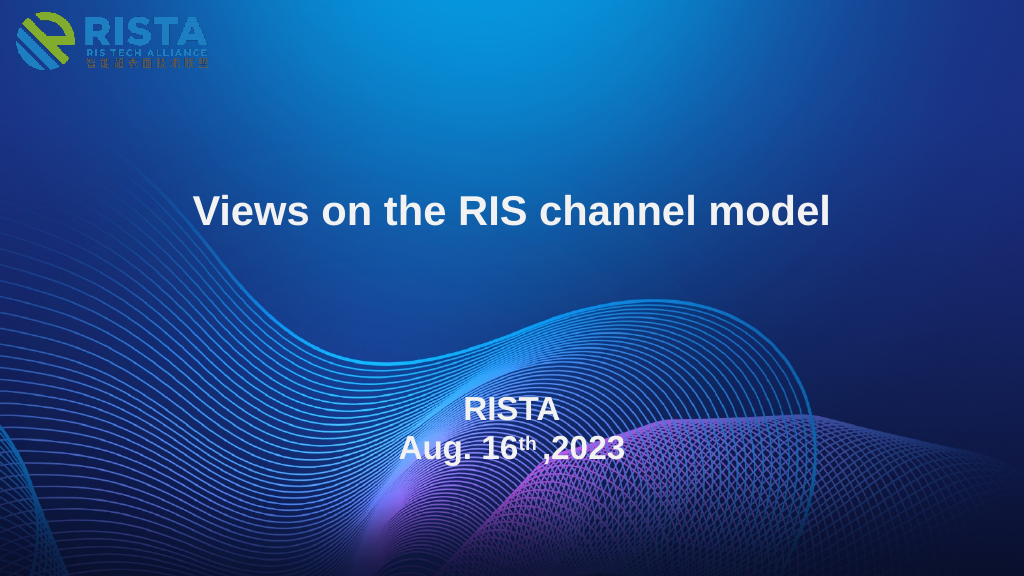

Views on the RIS channel model

RISTA
Aug. 16th ,2023